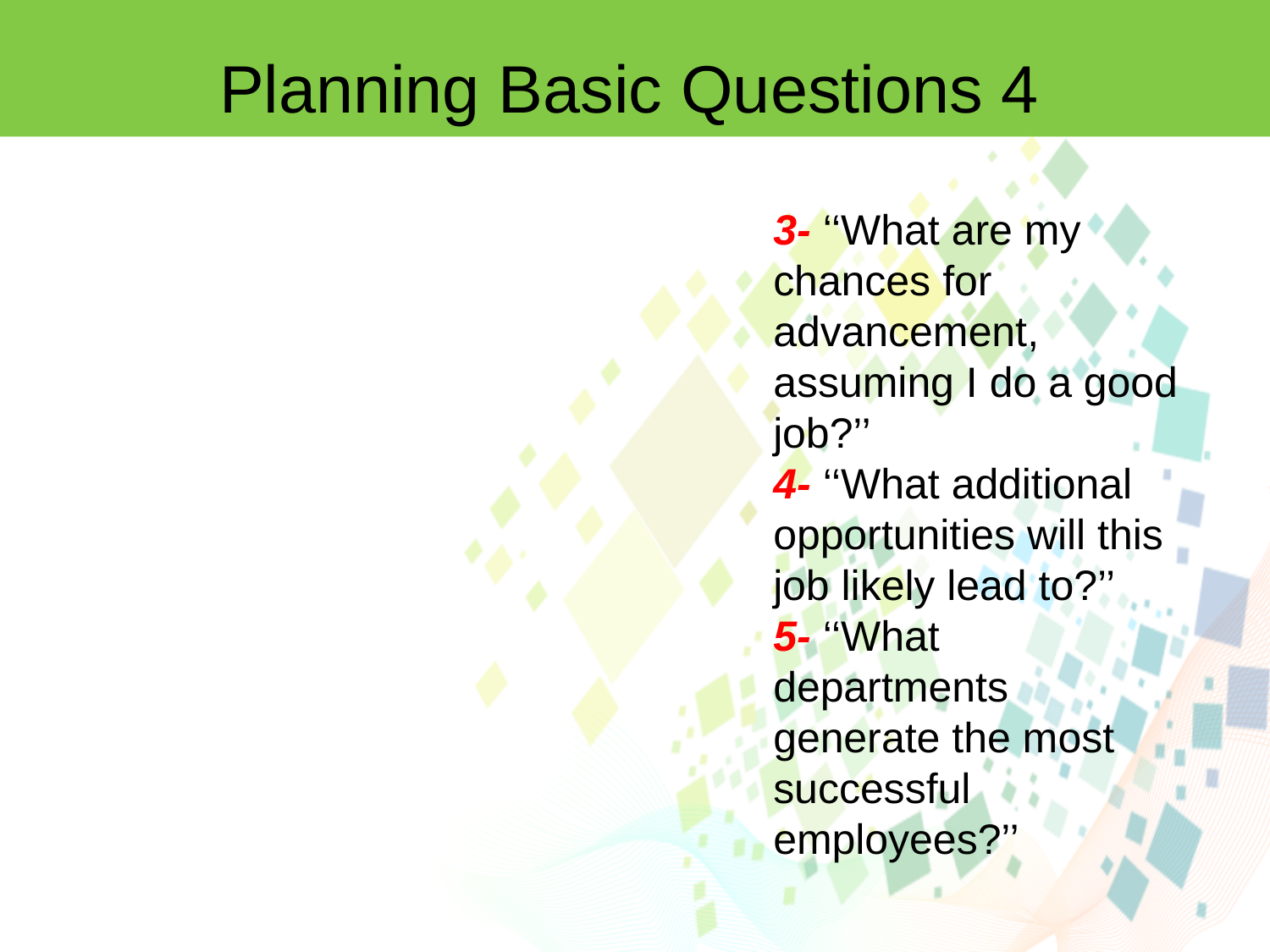

Planning Basic Questions 4
3- ‘‘What are my chances for advancement, assuming I do a good job?’’
4- ‘‘What additional opportunities will this job likely lead to?’’
5- ‘‘What departments generate the most successful employees?’’